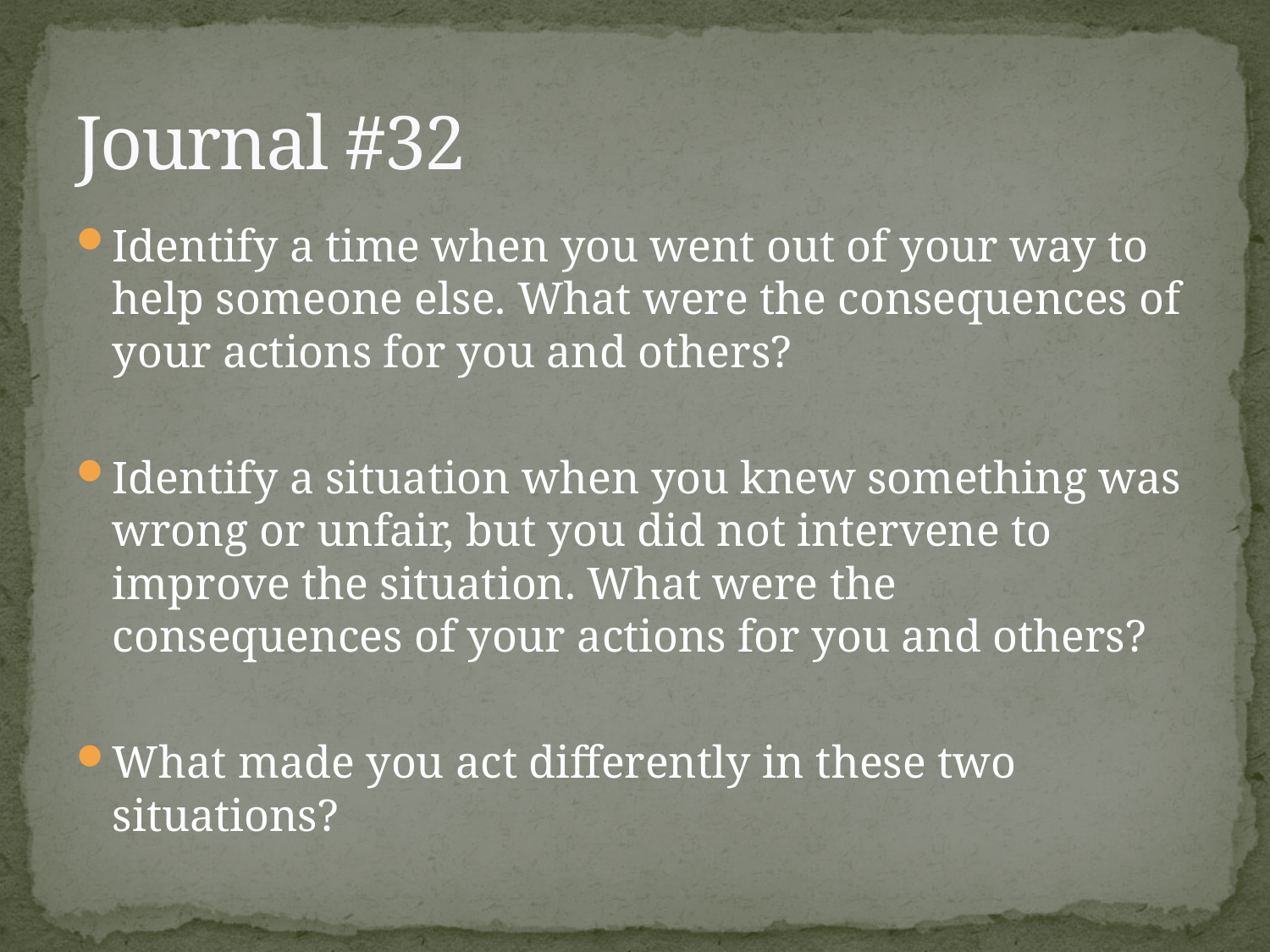

# Journal #32
Identify a time when you went out of your way to help someone else. What were the consequences of your actions for you and others?

Identify a situation when you knew something was wrong or unfair, but you did not intervene to improve the situation. What were the consequences of your actions for you and others?

What made you act differently in these two situations?